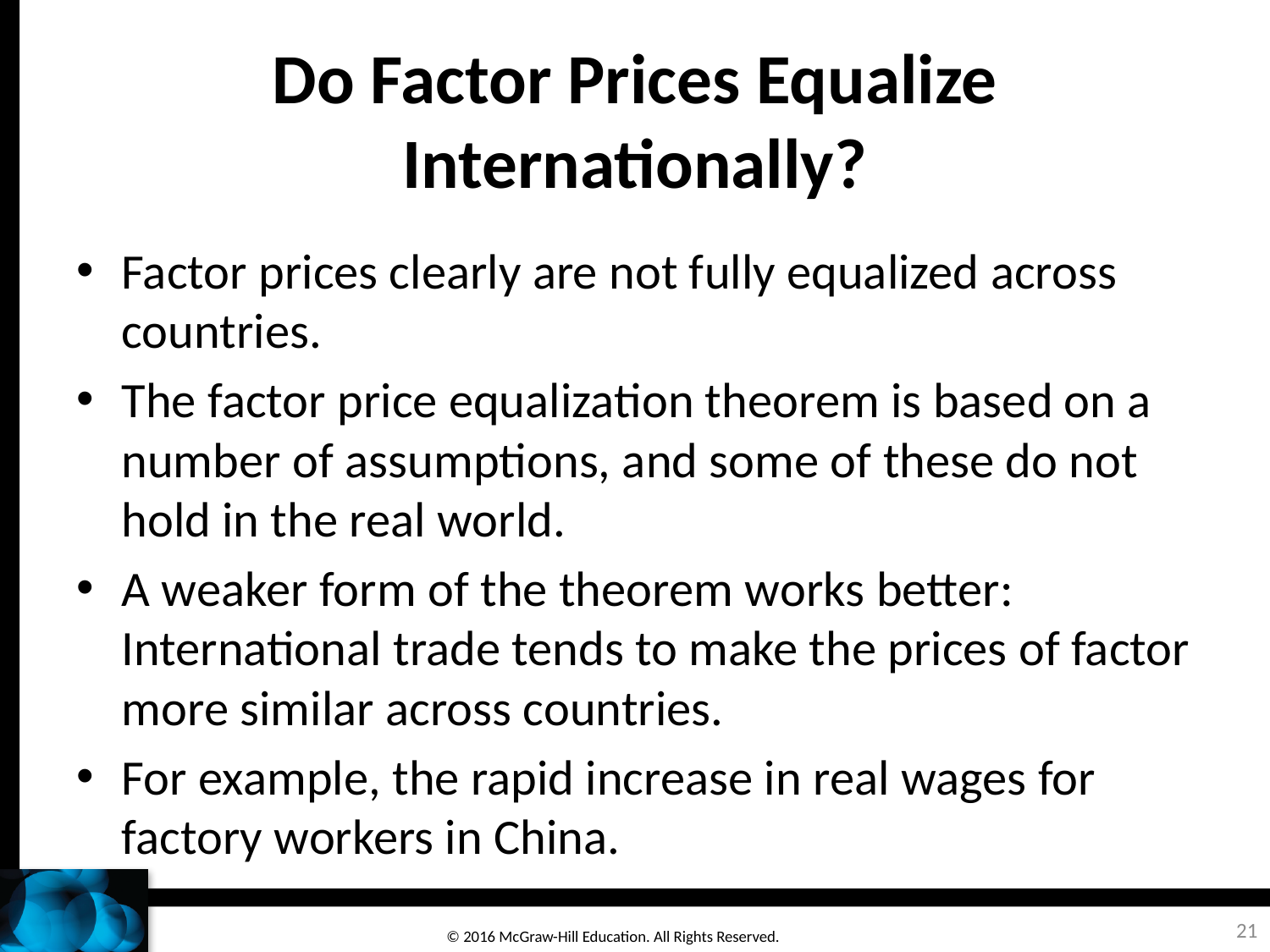

# Do Factor Prices Equalize Internationally?
Factor prices clearly are not fully equalized across countries.
The factor price equalization theorem is based on a number of assumptions, and some of these do not hold in the real world.
A weaker form of the theorem works better:  International trade tends to make the prices of factor more similar across countries.
For example, the rapid increase in real wages for factory workers in China.
21
© 2016 McGraw-Hill Education. All Rights Reserved.